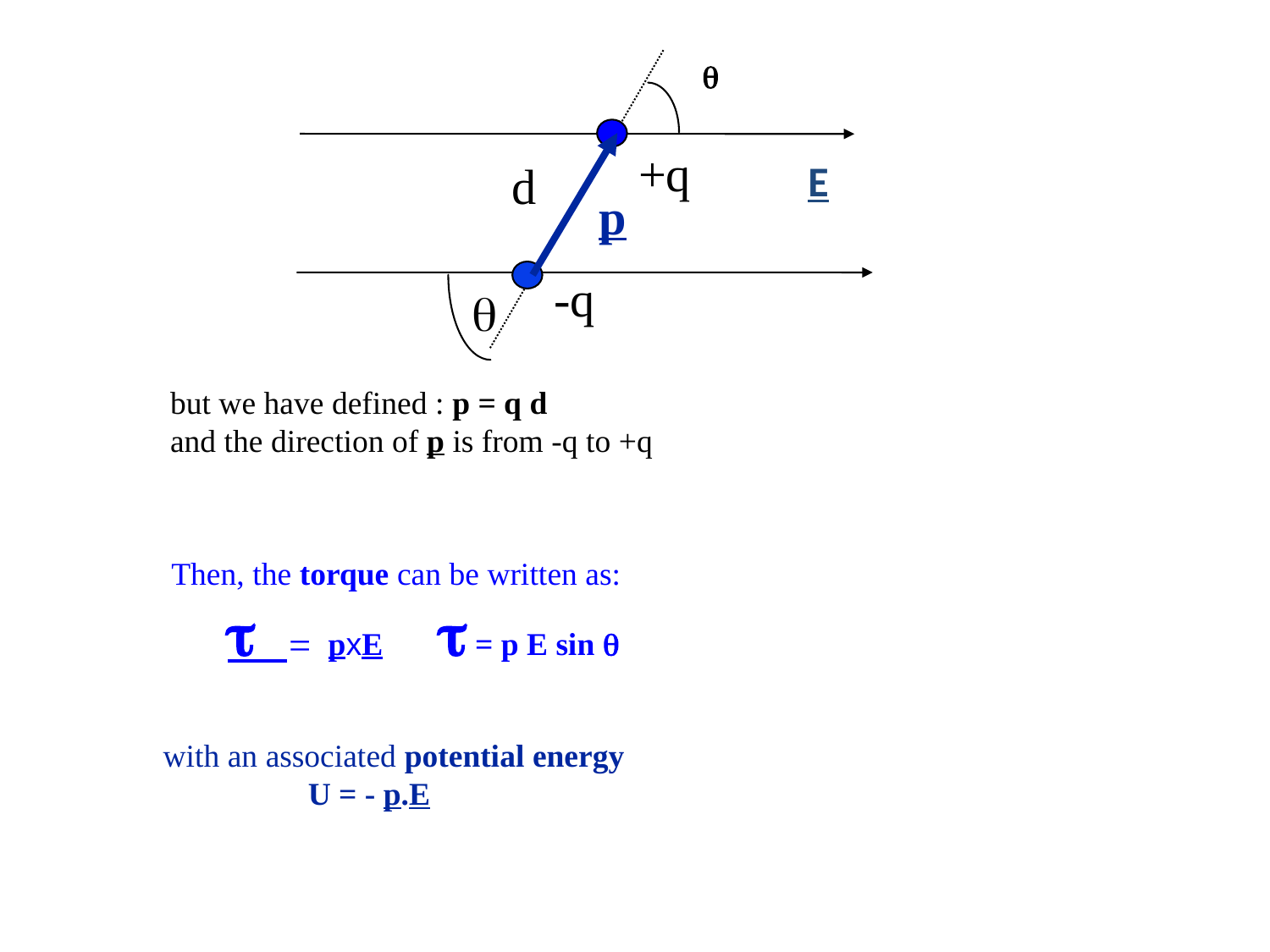

θ

+q
E
d
p
-q

θ
but we have defined : p = q d
and the direction of p is from -q to +q
Then, the torque can be written as:
       τ = pxE       τ = p E sin θ
with an associated potential energy
                  U = - p.E